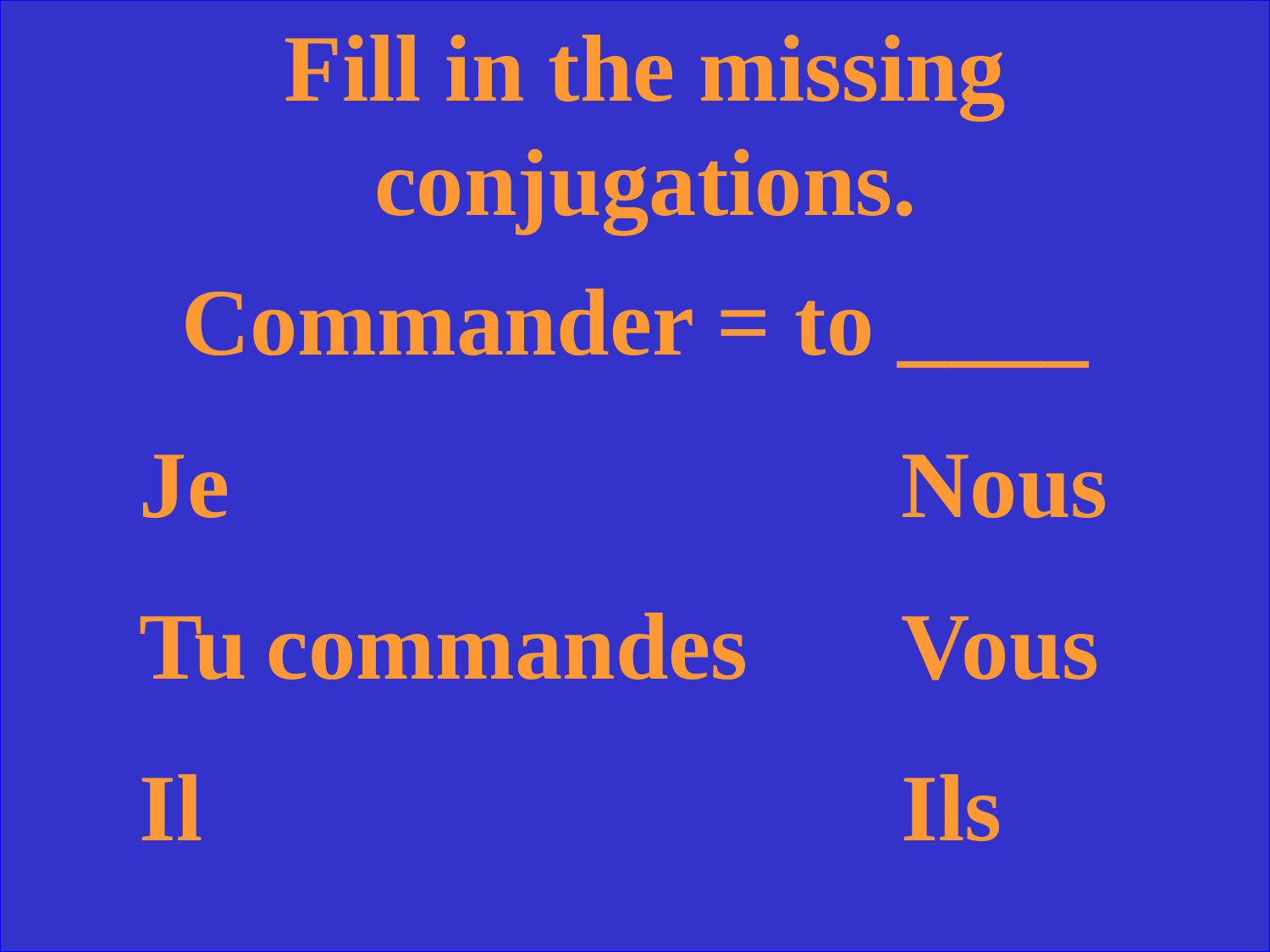

Fill in the missing conjugations.
Commander = to ____
Je						Nous
Tu	commandes 		Vous
Il						Ils